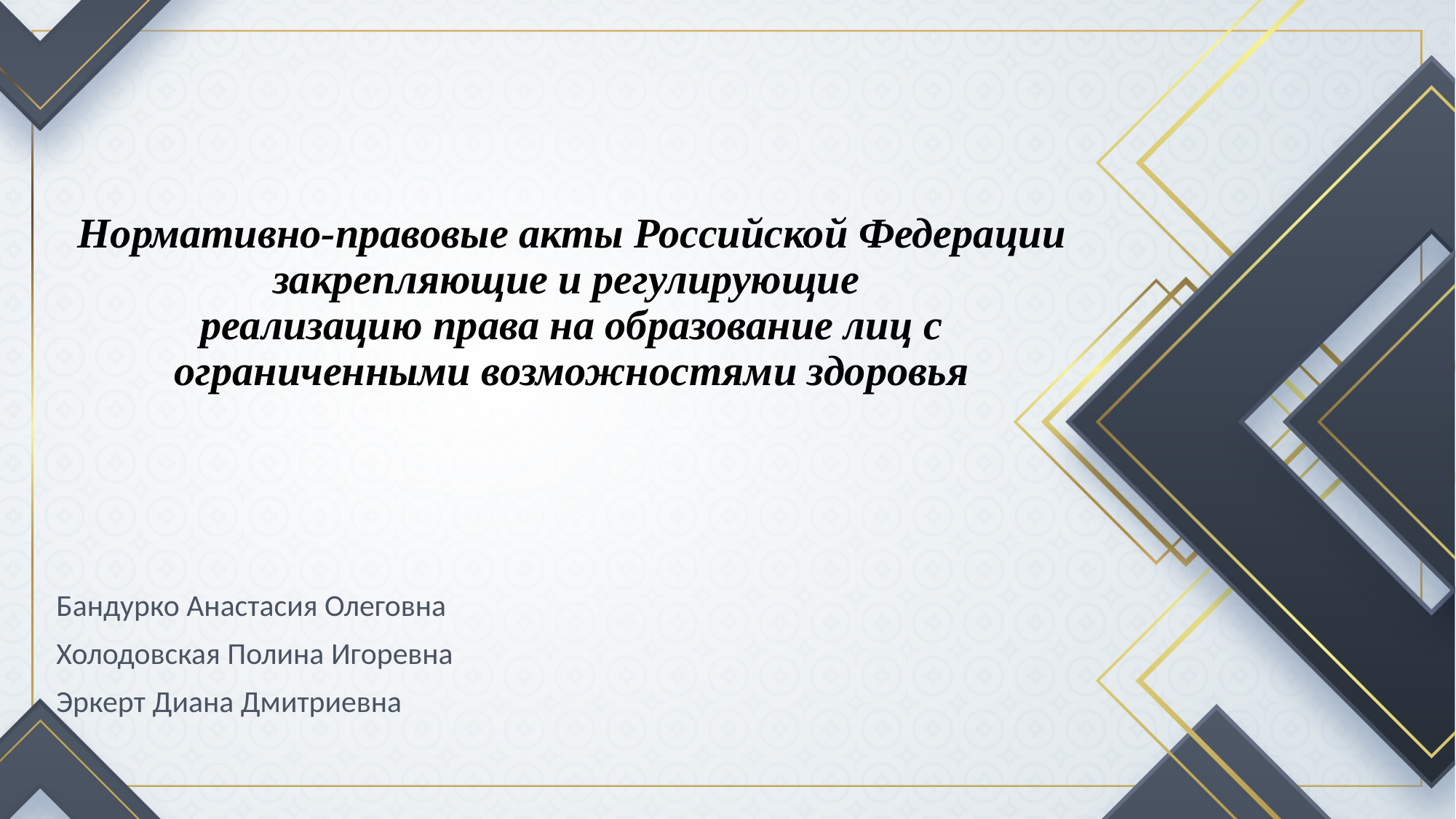

# Нормативно-правовые акты Российской Федерации закрепляющие и регулирующие реализацию права на образование лиц с ограниченными возможностями здоровья
Бандурко Анастасия Олеговна
Холодовская Полина Игоревна
Эркерт Диана Дмитриевна